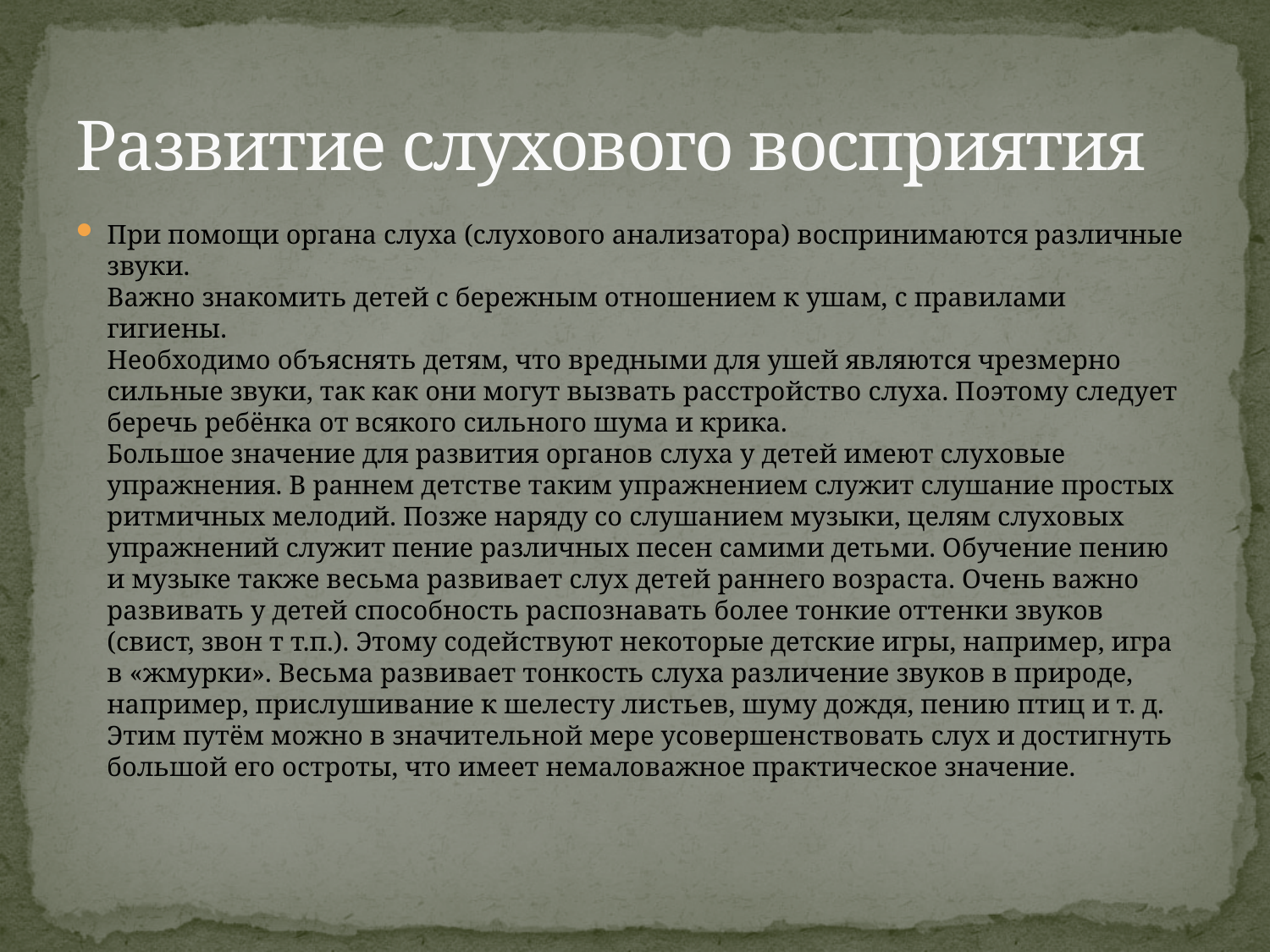

# Развитие слухового восприятия
При помощи органа слуха (слухового анализатора) воспринимаются различные звуки.
Важно знакомить детей с бережным отношением к ушам, с правилами гигиены.
Необходимо объяснять детям, что вредными для ушей являются чрезмерно сильные звуки, так как они могут вызвать расстройство слуха. Поэтому следует беречь ребёнка от всякого сильного шума и крика.
Большое значение для развития органов слуха у детей имеют слуховые упражнения. В раннем детстве таким упражнением служит слушание простых ритмичных мелодий. Позже наряду со слушанием музыки, целям слуховых упражнений служит пение различных песен самими детьми. Обучение пению и музыке также весьма развивает слух детей раннего возраста. Очень важно развивать у детей способность распознавать более тонкие оттенки звуков (свист, звон т т.п.). Этому содействуют некоторые детские игры, например, игра в «жмурки». Весьма развивает тонкость слуха различение звуков в природе, например, прислушивание к шелесту листьев, шуму дождя, пению птиц и т. д. Этим путём можно в значительной мере усовершенствовать слух и достигнуть большой его остроты, что имеет немаловажное практическое значение.